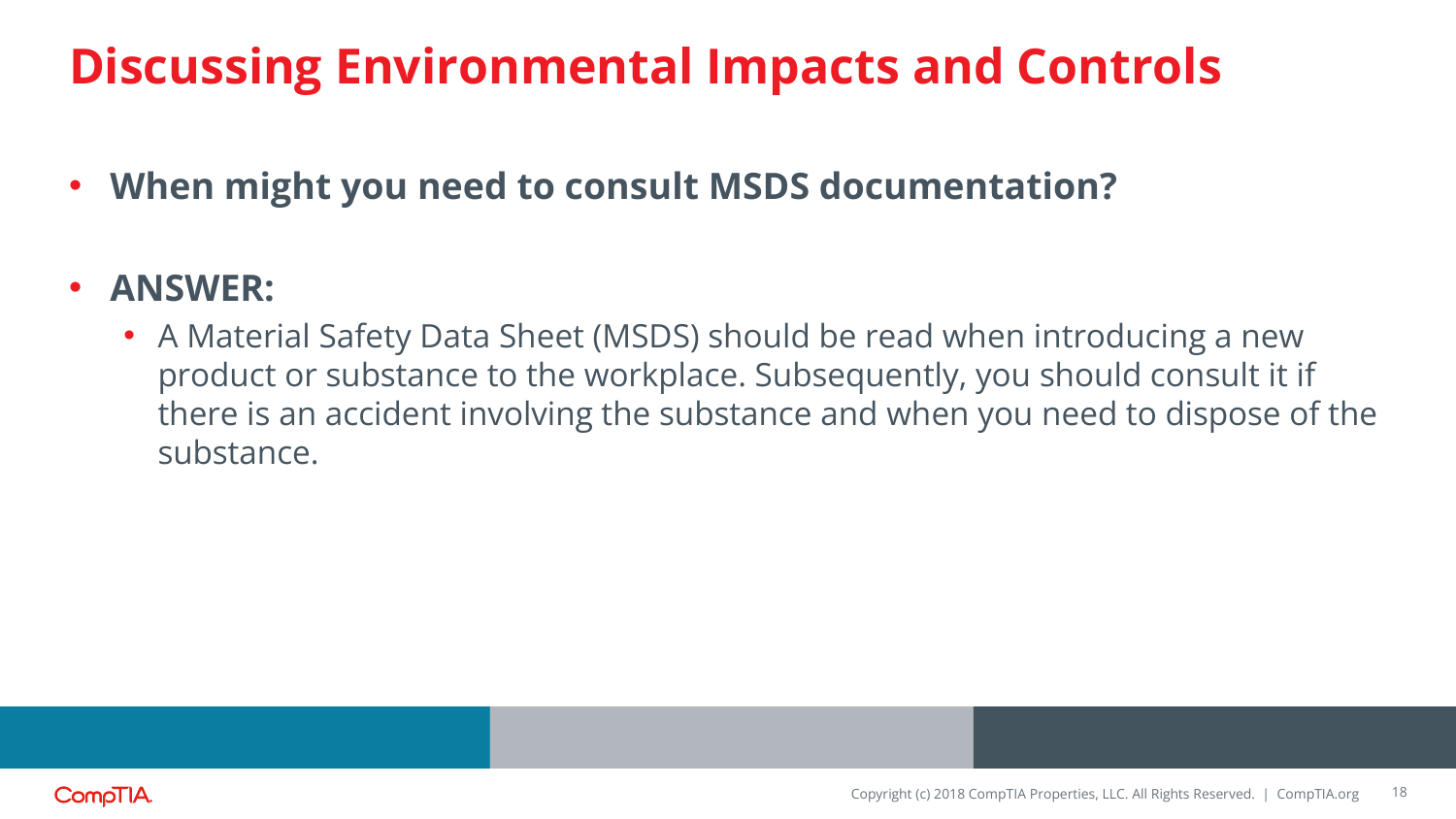

# Discussing Environmental Impacts and Controls
When might you need to consult MSDS documentation?

ANSWER:
A Material Safety Data Sheet (MSDS) should be read when introducing a new product or substance to the workplace. Subsequently, you should consult it if there is an accident involving the substance and when you need to dispose of the substance.
18